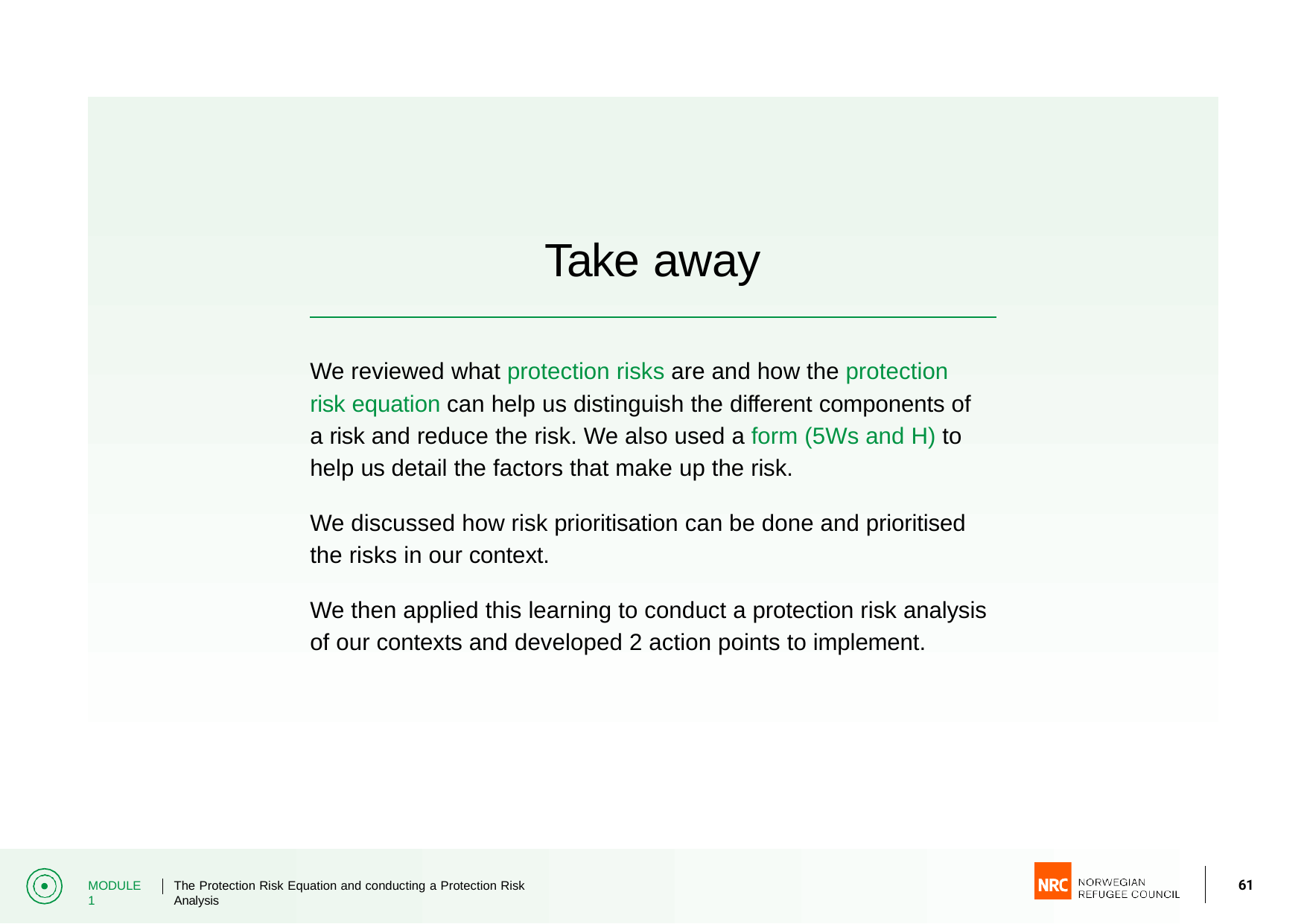

# Take away

We reviewed what protection risks are and how the protection risk equation can help us distinguish the different components of a risk and reduce the risk. We also used a form (5Ws and H) to help us detail the factors that make up the risk.
We discussed how risk prioritisation can be done and prioritised
the risks in our context.
We then applied this learning to conduct a protection risk analysis
of our contexts and developed 2 action points to implement.
61
MODULE 1
The Protection Risk Equation and conducting a Protection Risk Analysis